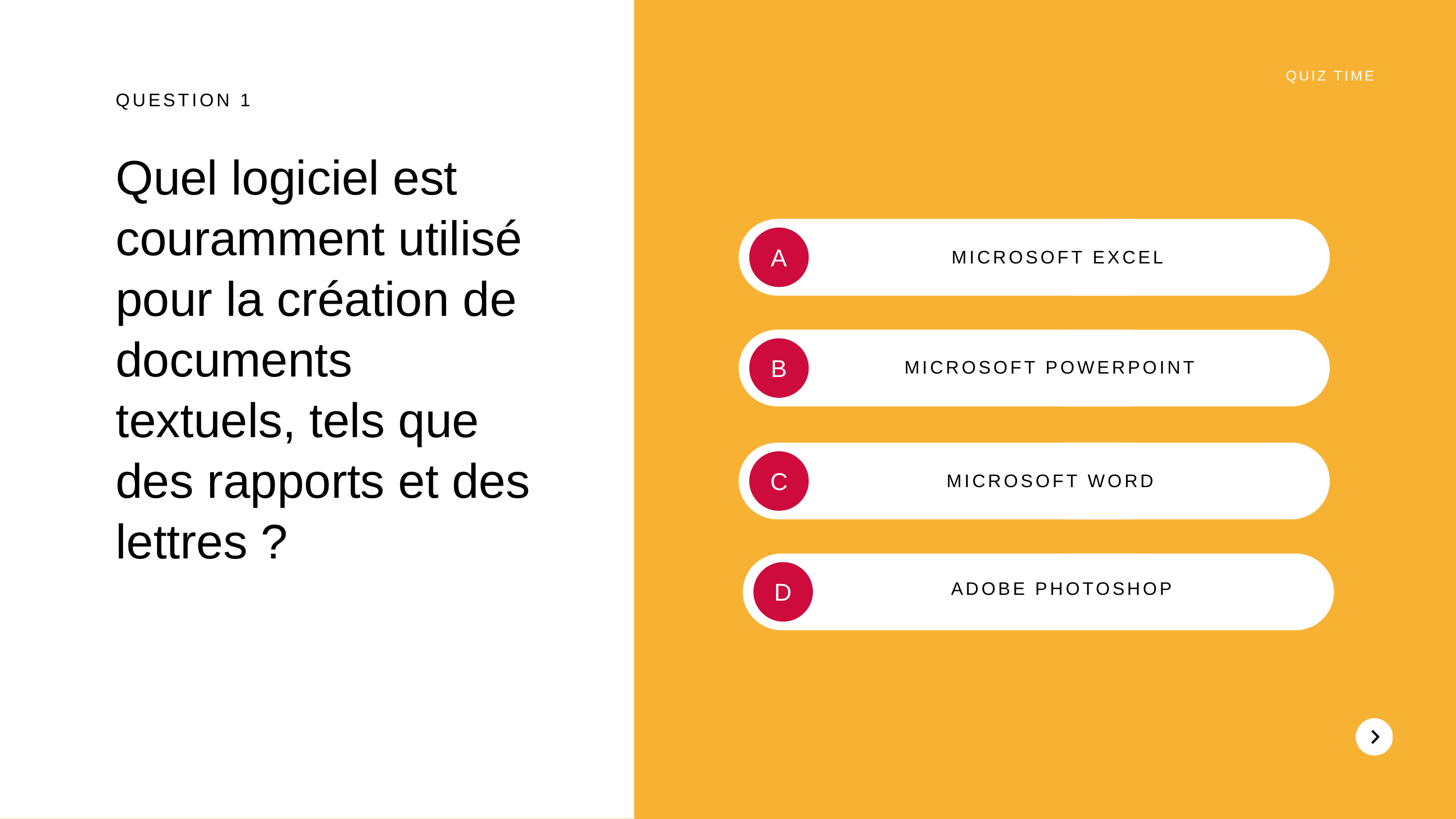

QUIZ TIME
QUESTION 1
Quel logiciel est couramment utilisé pour la création de documents textuels, tels que des rapports et des lettres ?

A
MICROSOFT EXCEL

B
MICROSOFT POWERPOINT

C
MICROSOFT WORD

D
ADOBE PHOTOSHOP